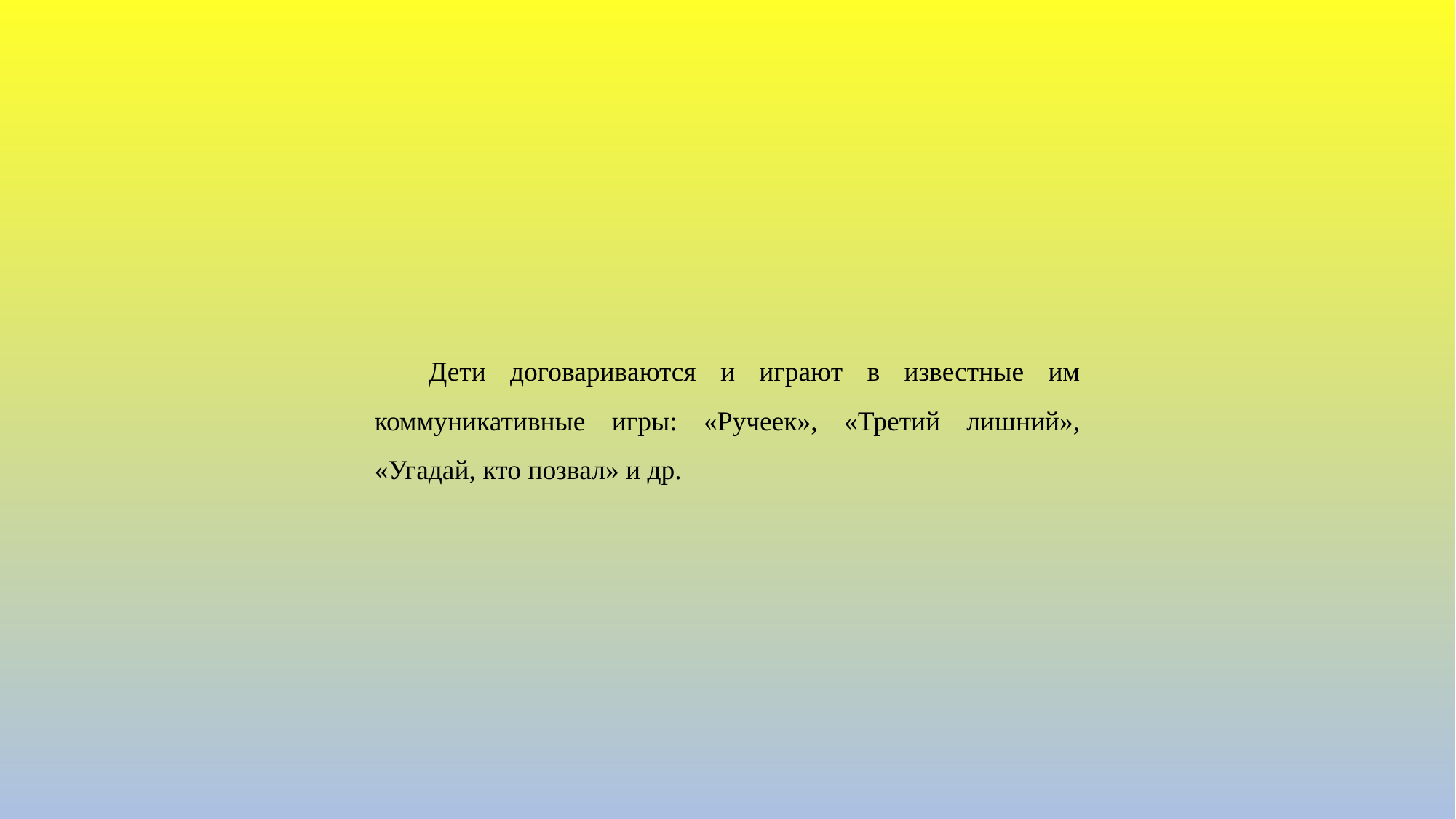

Дети договариваются и играют в известные им коммуникативные игры: «Ручеек», «Третий лишний», «Угадай, кто позвал» и др.